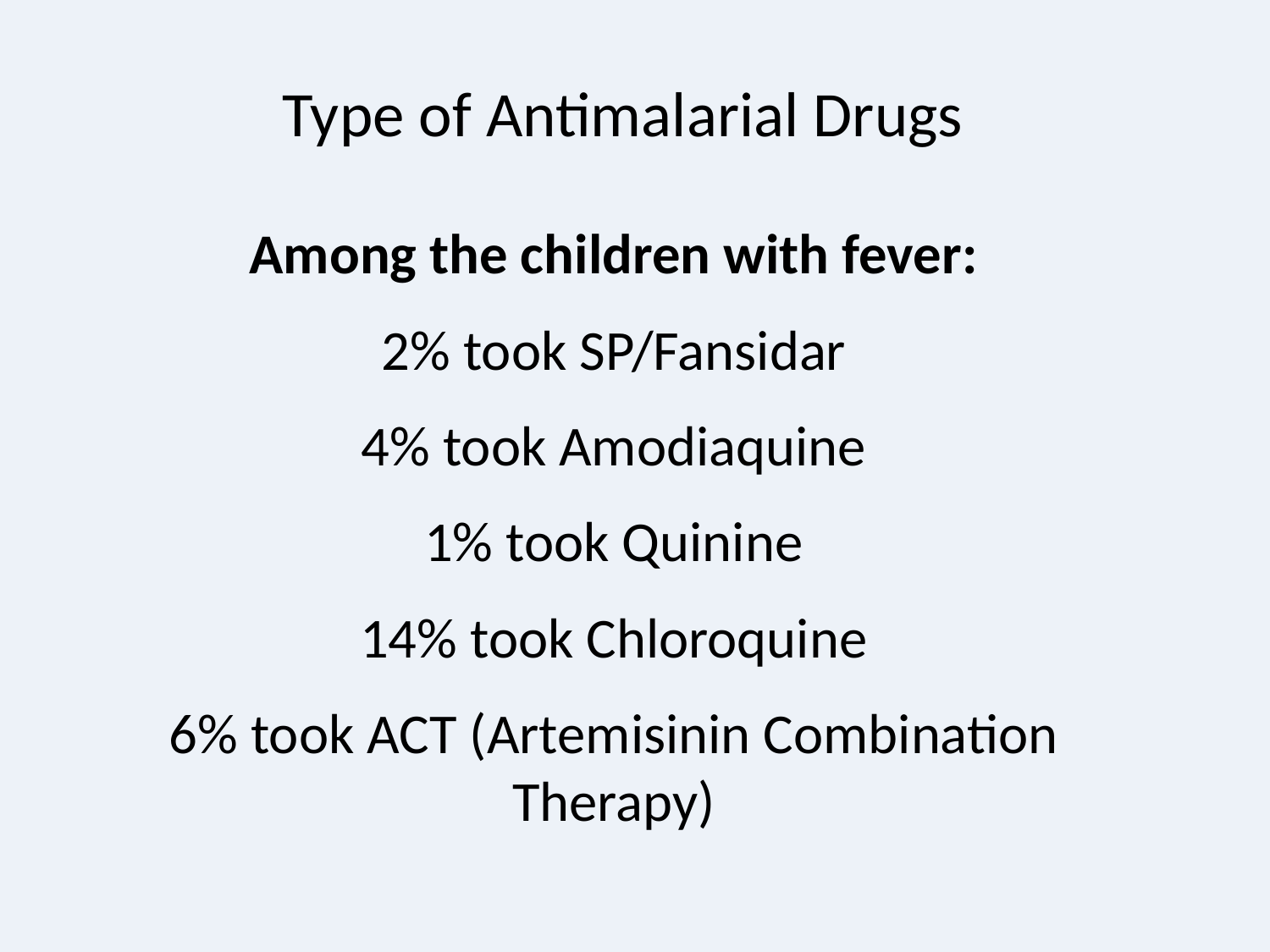

# Type of Antimalarial Drugs
Among the children with fever:
2% took SP/Fansidar
4% took Amodiaquine
1% took Quinine
14% took Chloroquine
6% took ACT (Artemisinin Combination Therapy)